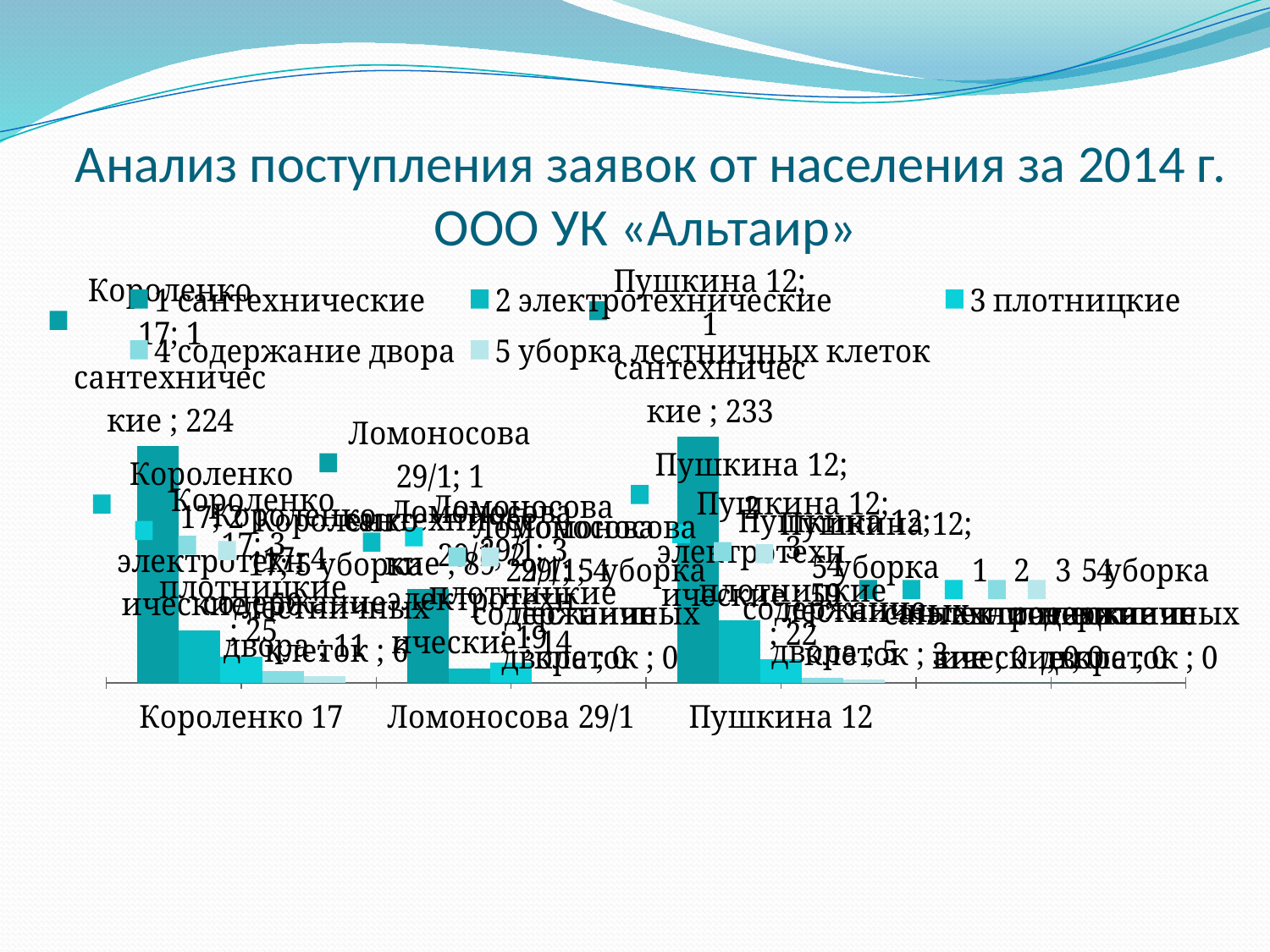

# Анализ поступления заявок от населения за 2014 г. ООО УК «Альтаир»

### Chart

| Category | 1 сантехнические  | 2 электротехнические  | 3 плотницкие  | 4 содержание двора  | 5 уборка лестничных клеток  |
|---|---|---|---|---|---|
| Короленко 17 | 224.0 | 50.0 | 25.0 | 11.0 | 6.0 |
| Ломоносова 29/1 | 89.0 | 14.0 | 19.0 | 0.0 | 0.0 |
| Пушкина 12 | 233.0 | 59.0 | 22.0 | 5.0 | 3.0 |